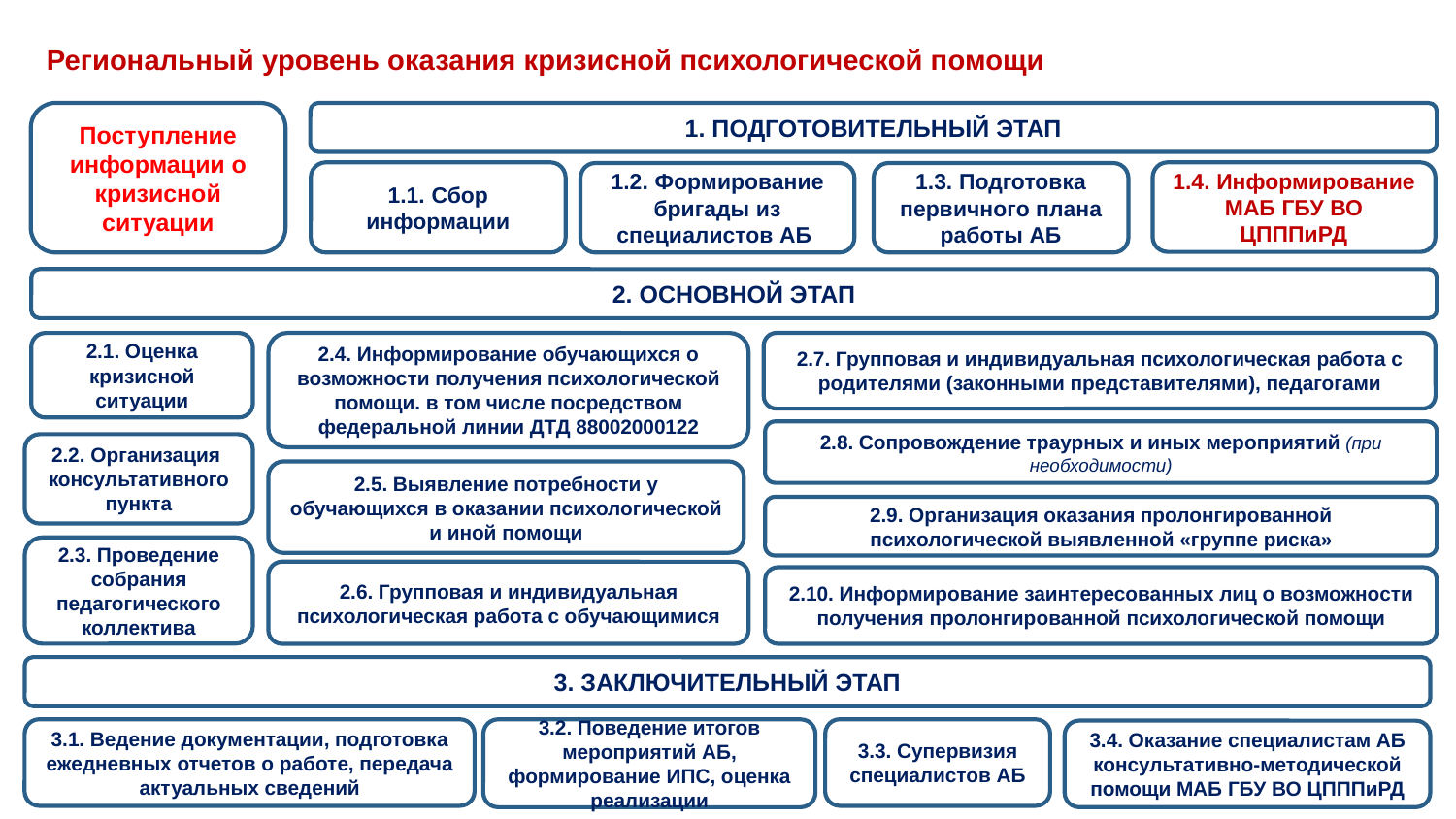

Региональный уровень оказания кризисной психологической помощи
Поступление информации о кризисной ситуации
1. ПОДГОТОВИТЕЛЬНЫЙ ЭТАП
1.1. Сбор информации
1.4. Информирование МАБ ГБУ ВО ЦПППиРД
1.2. Формирование бригады из специалистов АБ
1.3. Подготовка первичного плана работы АБ
2. ОСНОВНОЙ ЭТАП
2.1. Оценка кризисной ситуации
2.4. Информирование обучающихся о возможности получения психологической помощи. в том числе посредством федеральной линии ДТД 88002000122
2.7. Групповая и индивидуальная психологическая работа с родителями (законными представителями), педагогами
2.8. Сопровождение траурных и иных мероприятий (при необходимости)
2.2. Организация  консультативного пункта
2.5. Выявление потребности у обучающихся в оказании психологической и иной помощи
2.9. Организация оказания пролонгированной психологической выявленной «группе риска»
2.3. Проведение собрания педагогического коллектива
2.6. Групповая и индивидуальная психологическая работа с обучающимися
2.10. Информирование заинтересованных лиц о возможности получения пролонгированной психологической помощи
3. ЗАКЛЮЧИТЕЛЬНЫЙ ЭТАП
Алгоритм действий антикризисной бригады в СПОО
3.1. Ведение документации, подготовка ежедневных отчетов о работе, передача актуальных сведений
3.2. Поведение итогов мероприятий АБ, формирование ИПС, оценка реализации
3.3. Супервизия специалистов АБ
3.4. Оказание специалистам АБ консультативно-методической помощи МАБ ГБУ ВО ЦПППиРД
13